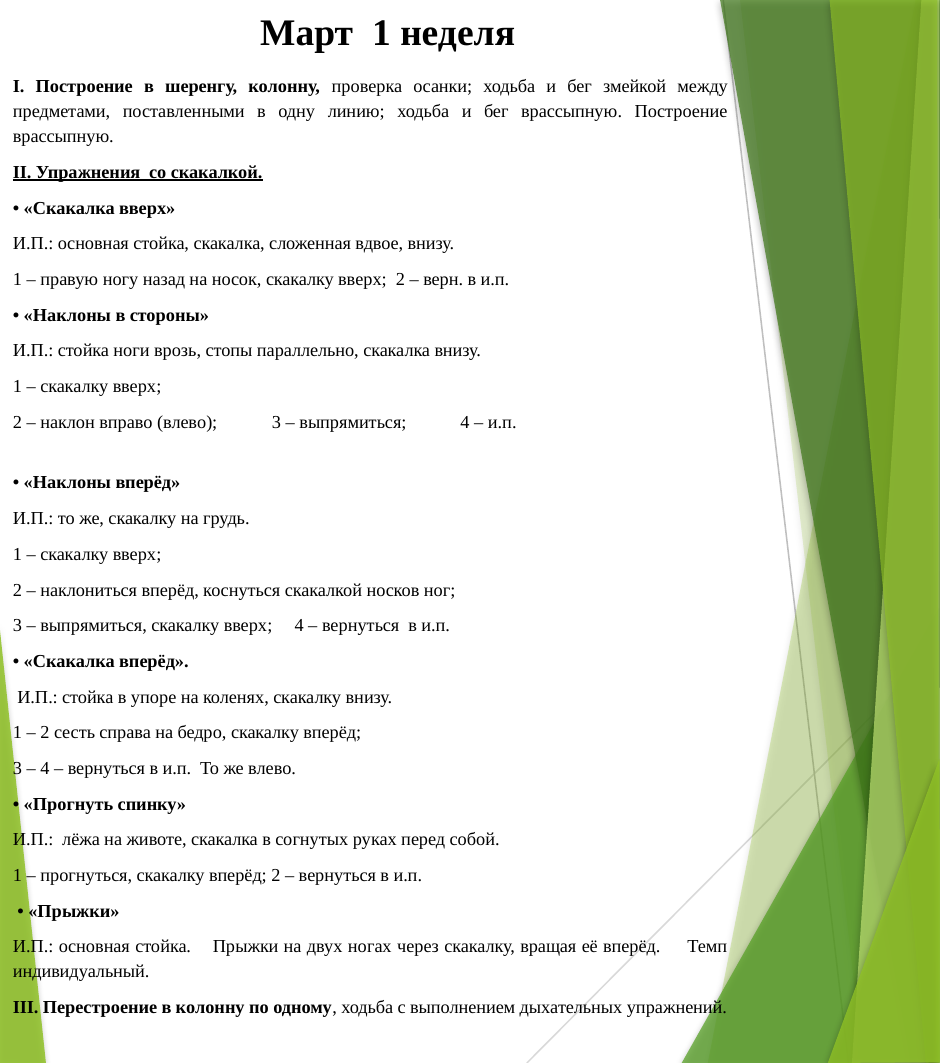

# Март  1 неделя
I. Построение в шеренгу, колонну, проверка осанки; ходьба и бег змейкой между предметами, поставленными в одну линию; ходьба и бег врассыпную. Построение врассыпную.
II. Упражнения  со скакалкой.
• «Скакалка вверх»
И.П.: основная стойка, скакалка, сложенная вдвое, внизу.
1 – правую ногу назад на носок, скакалку вверх;  2 – верн. в и.п.
• «Наклоны в стороны»
И.П.: стойка ноги врозь, стопы параллельно, скакалка внизу.
1 – скакалку вверх;
2 – наклон вправо (влево);            3 – выпрямиться;            4 – и.п.
• «Наклоны вперёд»
И.П.: то же, скакалку на грудь.
1 – скакалку вверх;
2 – наклониться вперёд, коснуться скакалкой носков ног;
3 – выпрямиться, скакалку вверх;     4 – вернуться  в и.п.
• «Скакалка вперёд».
 И.П.: стойка в упоре на коленях, скакалку внизу.
1 – 2 сесть справа на бедро, скакалку вперёд;
3 – 4 – вернуться в и.п.  То же влево.
• «Прогнуть спинку»
И.П.:  лёжа на животе, скакалка в согнутых руках перед собой.
1 – прогнуться, скакалку вперёд; 2 – вернуться в и.п.
 • «Прыжки»
И.П.: основная стойка.    Прыжки на двух ногах через скакалку, вращая её вперёд.     Темп индивидуальный.
III. Перестроение в колонну по одному, ходьба с выполнением дыхательных упражнений.